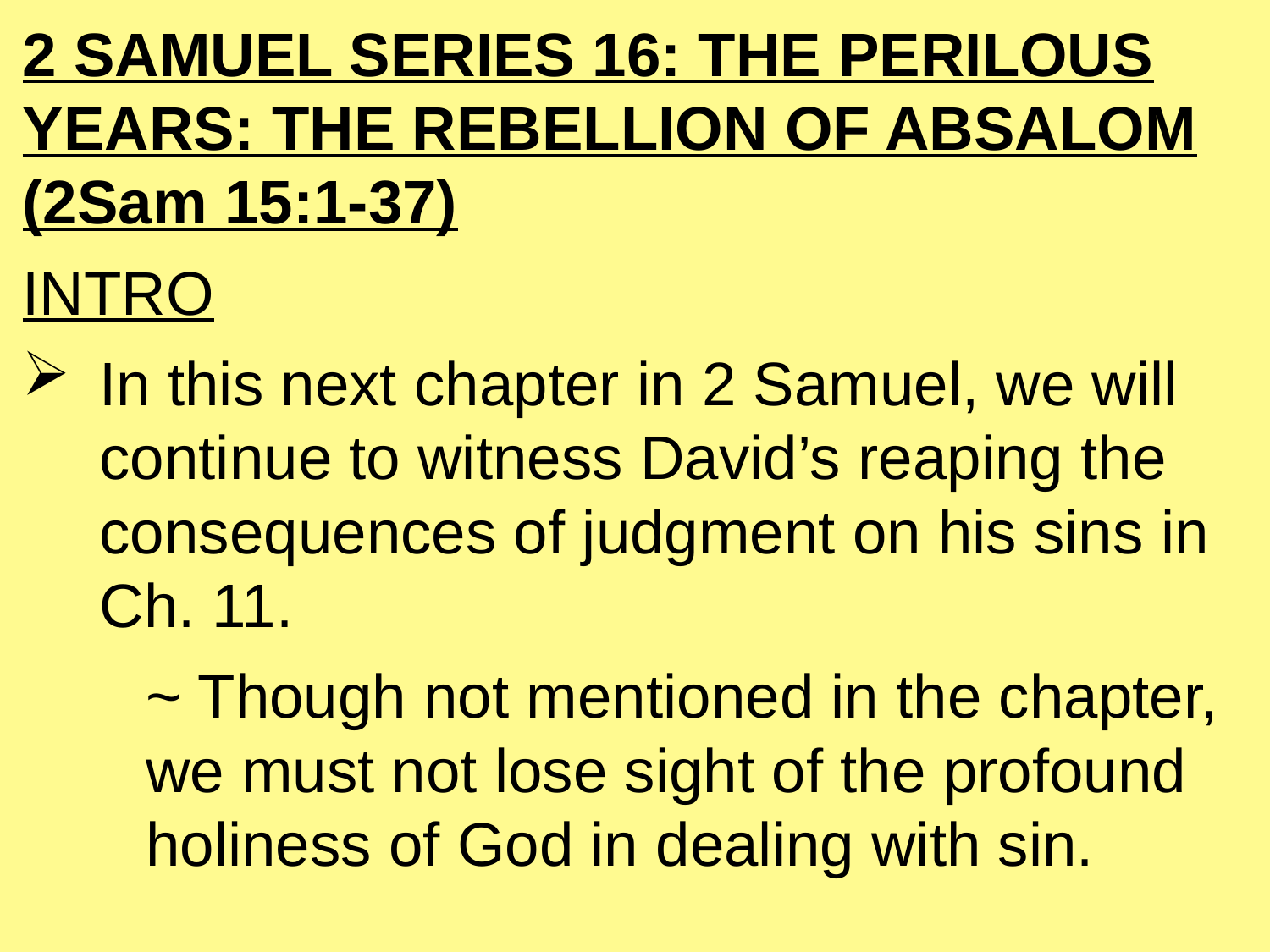

2 SAMUEL SERIES 16: THE PERILOUS YEARS: THE REBELLION OF ABSALOM (2Sam 15:1-37)
INTRO
In this next chapter in 2 Samuel, we will continue to witness David’s reaping the consequences of judgment on his sins in Ch. 11.
		~ Though not mentioned in the chapter, 				we must not lose sight of the profound 				holiness of God in dealing with sin.